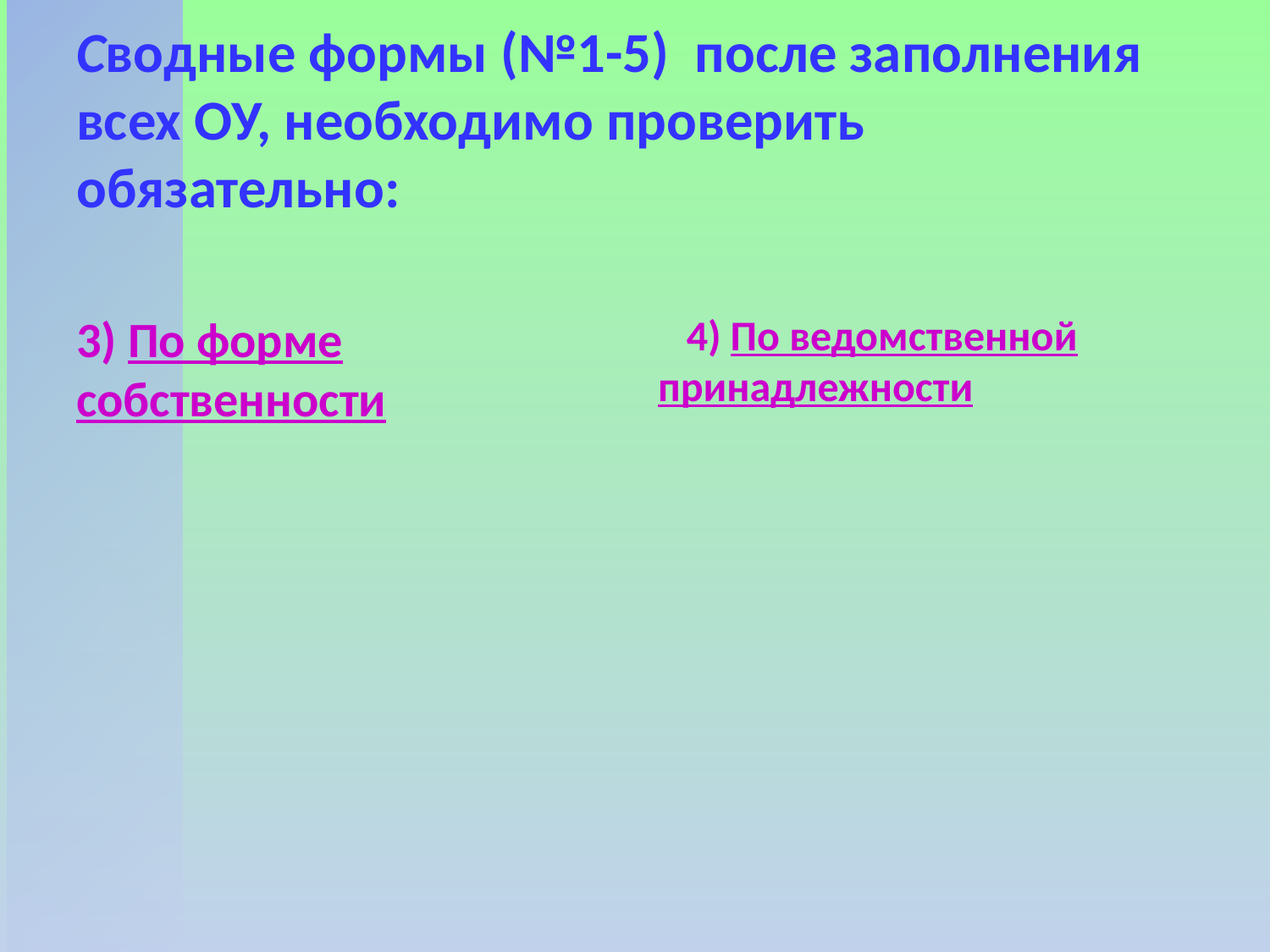

# Сводные формы (№1-5)  после заполнения всех ОУ, необходимо проверить обязательно:

3) По форме собственности

   4) По ведомственной принадлежности